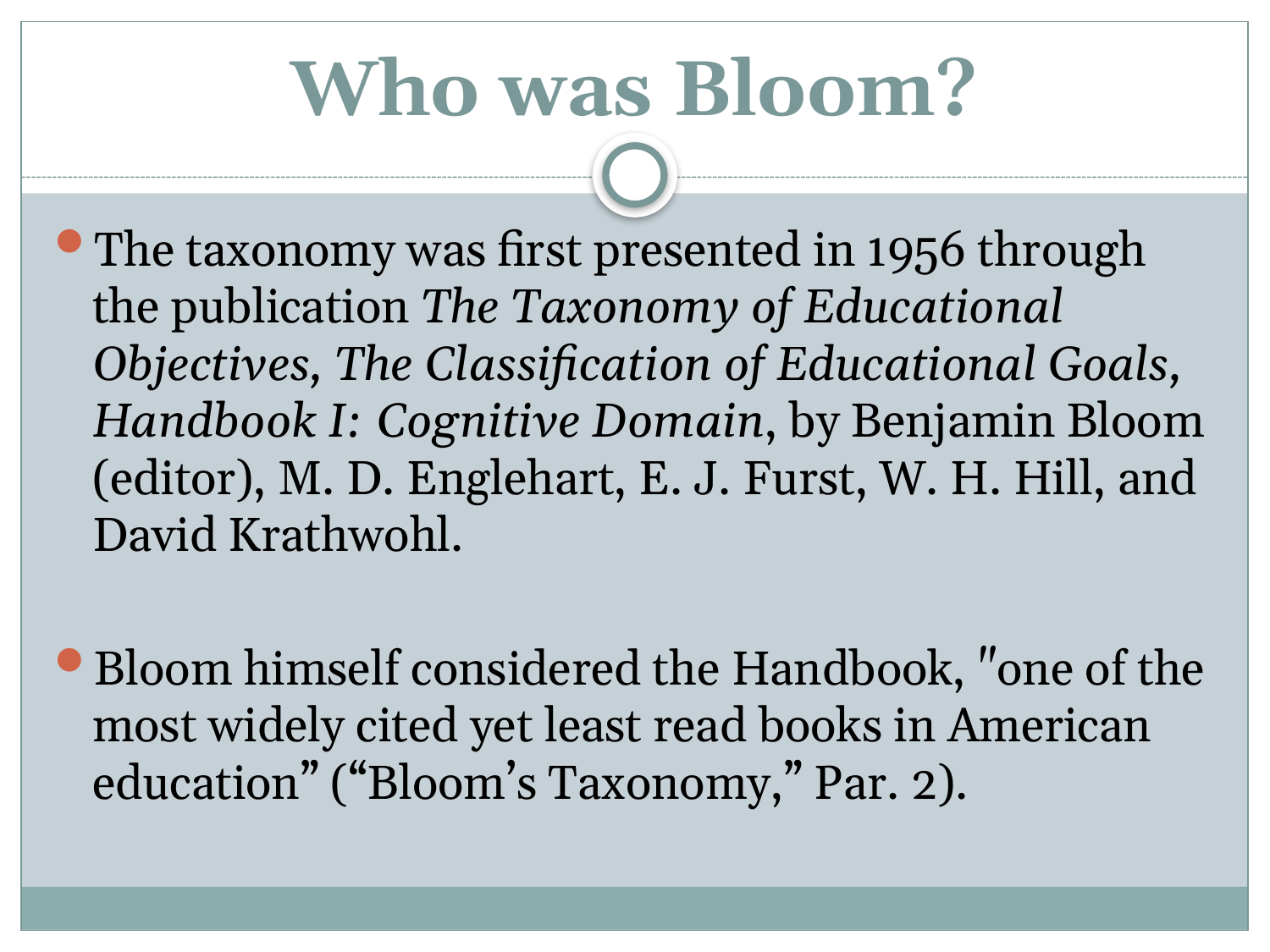

# Who was Bloom?
The taxonomy was first presented in 1956 through the publication The Taxonomy of Educational Objectives, The Classification of Educational Goals, Handbook I: Cognitive Domain, by Benjamin Bloom (editor), M. D. Englehart, E. J. Furst, W. H. Hill, and David Krathwohl.

Bloom himself considered the Handbook, "one of the most widely cited yet least read books in American education” (“Bloom’s Taxonomy,” Par. 2).